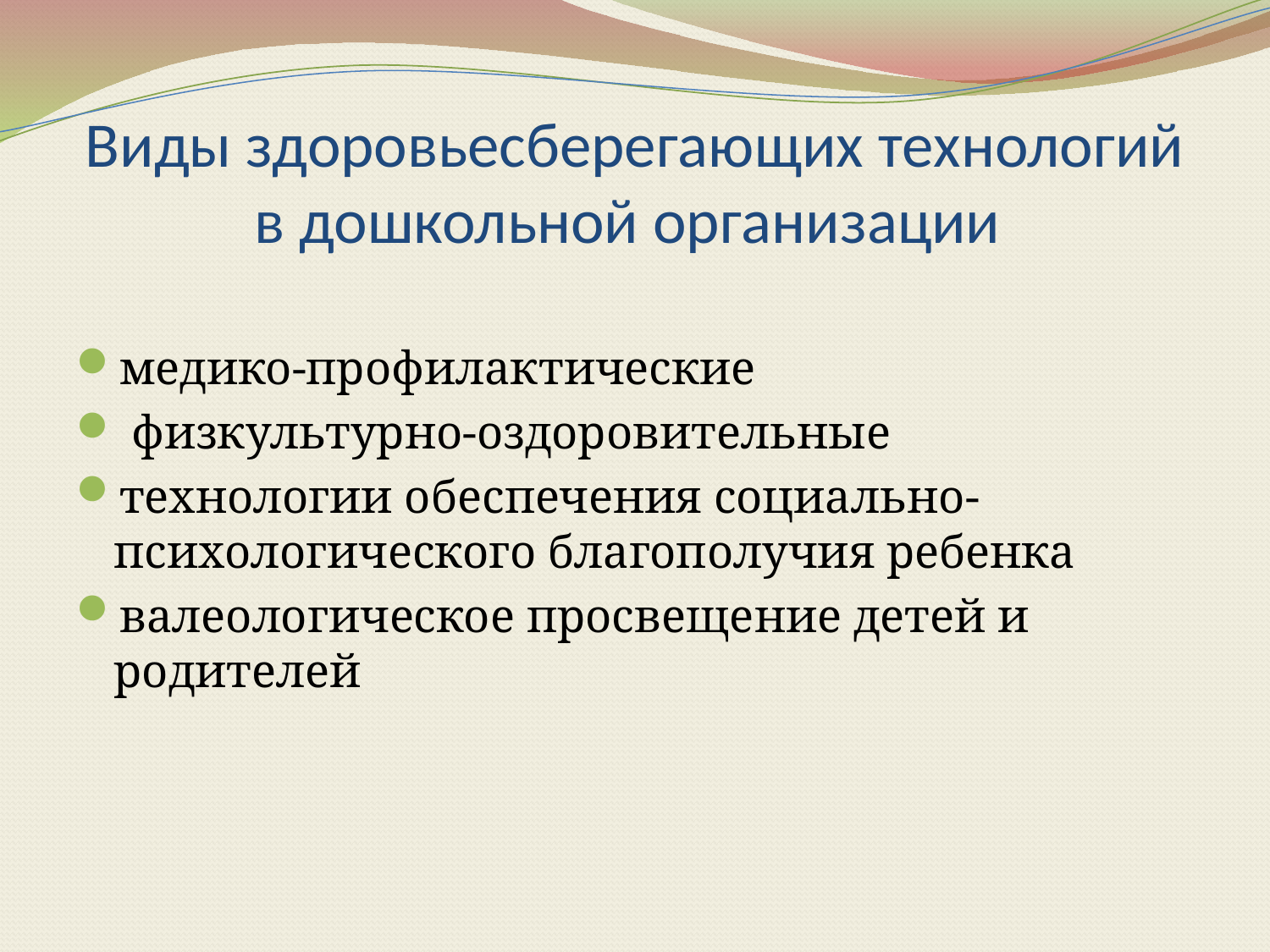

# Виды здоровьесберегающих технологий в дошкольной организации

медико-профилактические
 физкультурно-оздоровительные
технологии обеспечения социально-психологического благополучия ребенка
валеологическое просвещение детей и родителей